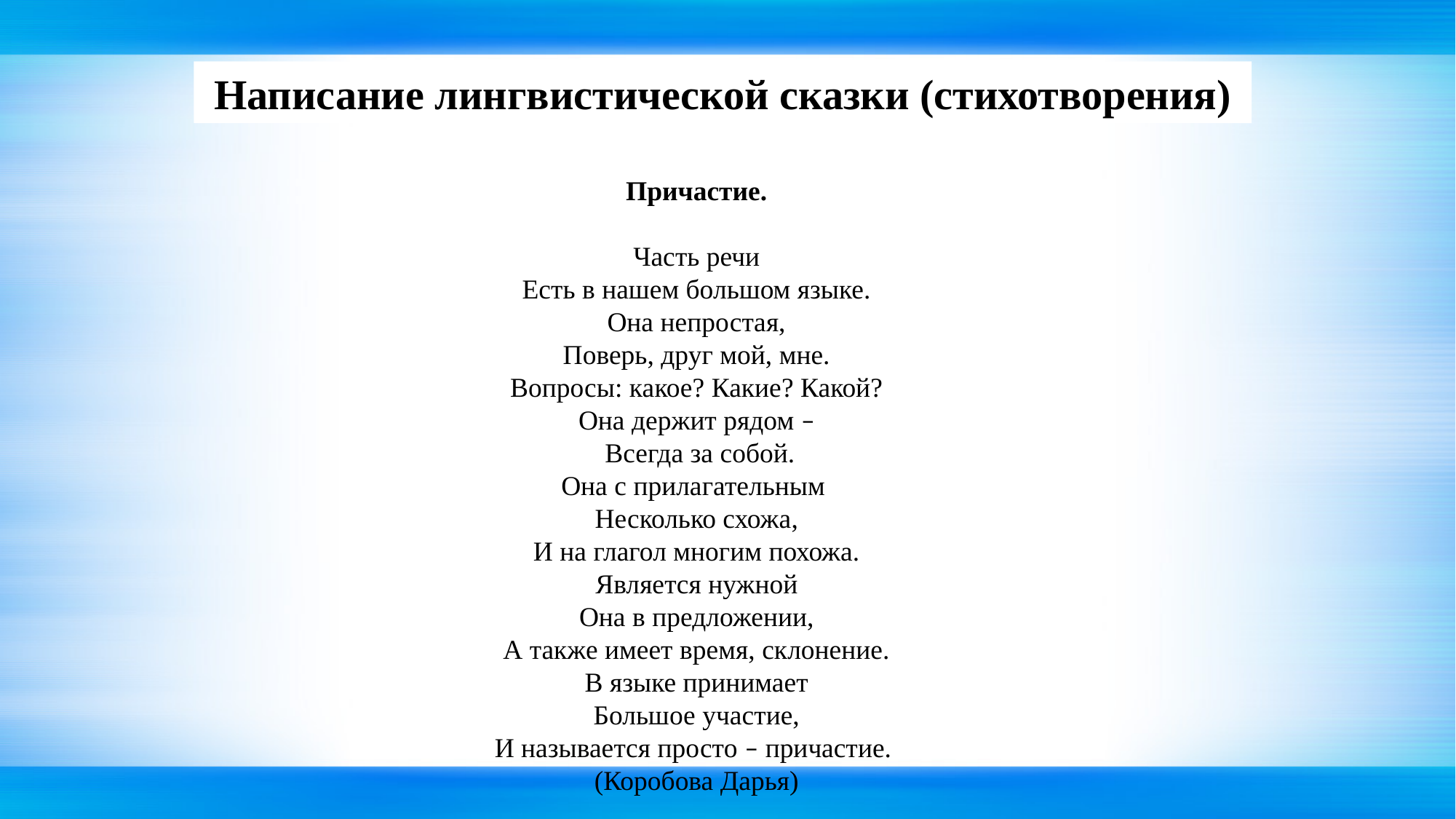

Написание лингвистической сказки (стихотворения)
Причастие.

Часть речи
Есть в нашем большом языке.
Она непростая,
Поверь, друг мой, мне.
Вопросы: какое? Какие? Какой?
Она держит рядом –
 Всегда за собой.
Она с прилагательным
Несколько схожа,
И на глагол многим похожа.
Является нужной
Она в предложении,
А также имеет время, склонение.
В языке принимает
Большое участие,
И называется просто – причастие.
(Коробова Дарья)